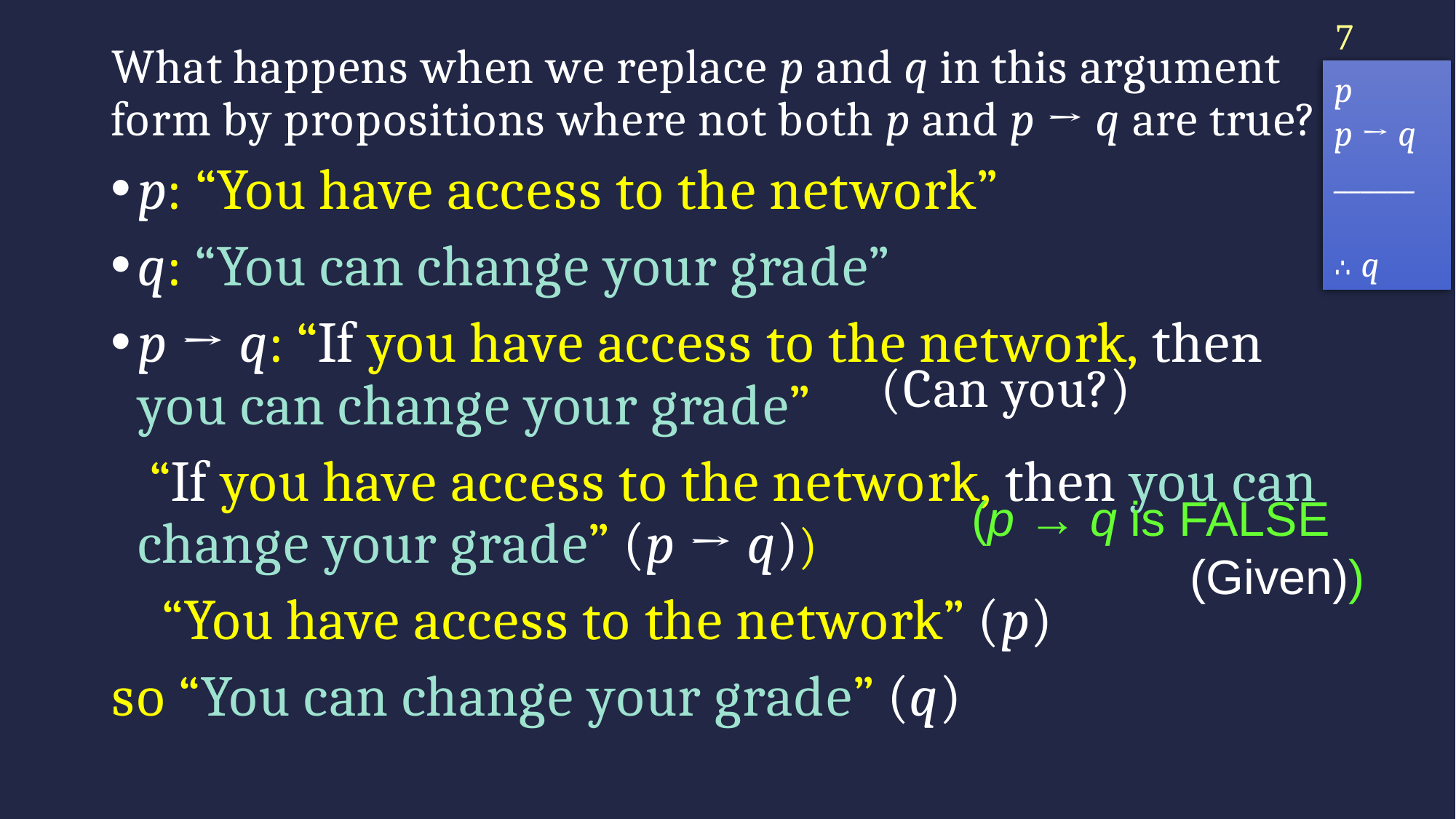

7
# What happens when we replace p and q in this argument form by propositions where not both p and p → q are true?
p
p → q
______
∴ q
p: “You have access to the network”
q: “You can change your grade”
p → q: “If you have access to the network, then you can change your grade”
	 “If you have access to the network, then you can change your grade” (p → q))
    “You have access to the network” (p)
so “You can change your grade” (q)
(Can you?)
(p → q is FALSE
		(Given))